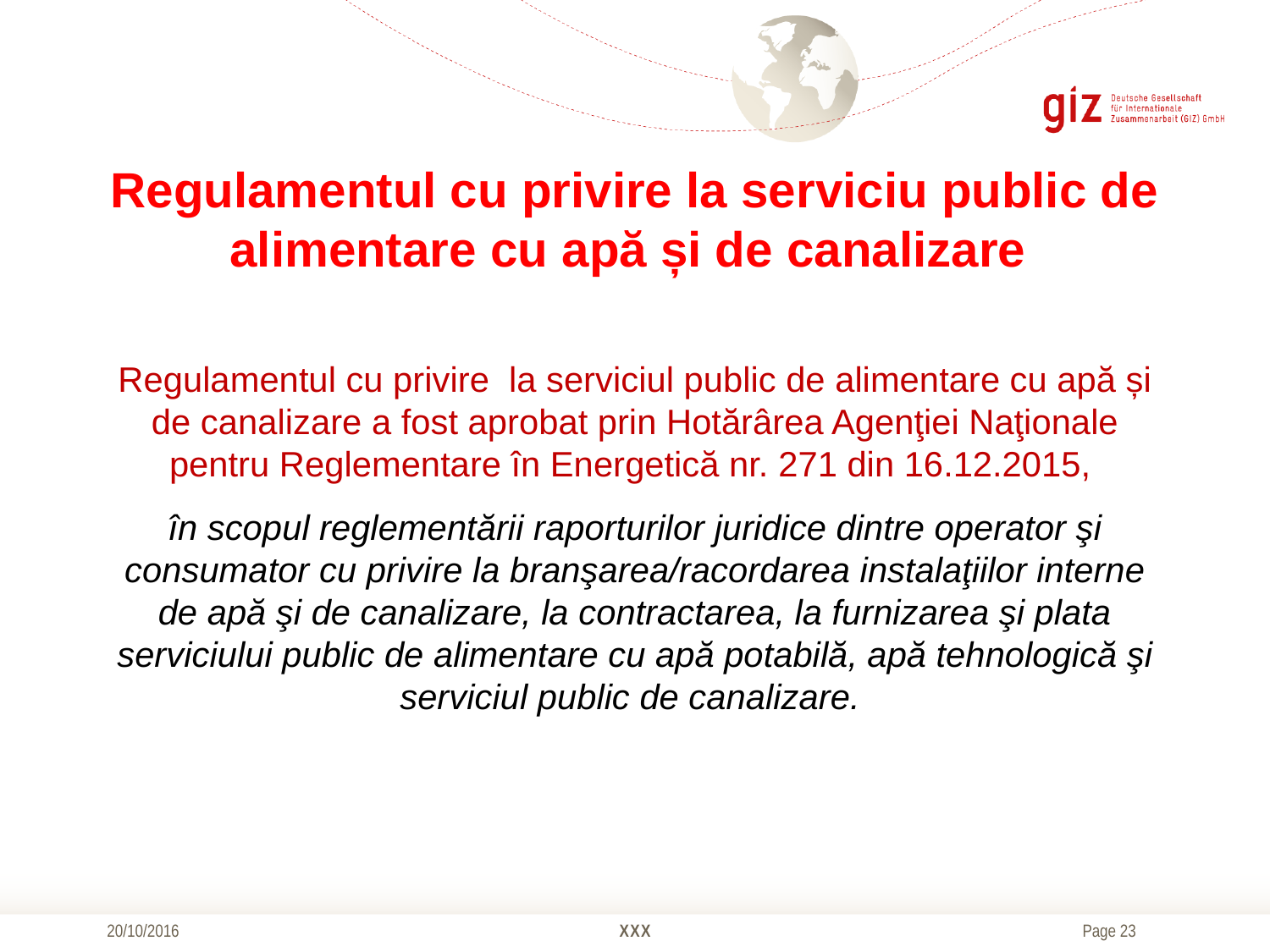

# Regulamentul cu privire la serviciu public de alimentare cu apă și de canalizare

Regulamentul cu privire  la serviciul public de alimentare cu apă și de canalizare a fost aprobat prin Hotărârea Agenţiei Naţionale pentru Reglementare în Energetică nr. 271 din 16.12.2015,
în scopul reglementării raporturilor juridice dintre operator şi consumator cu privire la branşarea/racordarea instalaţiilor interne de apă şi de canalizare, la contractarea, la furnizarea şi plata serviciului public de alimentare cu apă potabilă, apă tehnologică şi serviciul public de canalizare.
20/10/2016
XXX